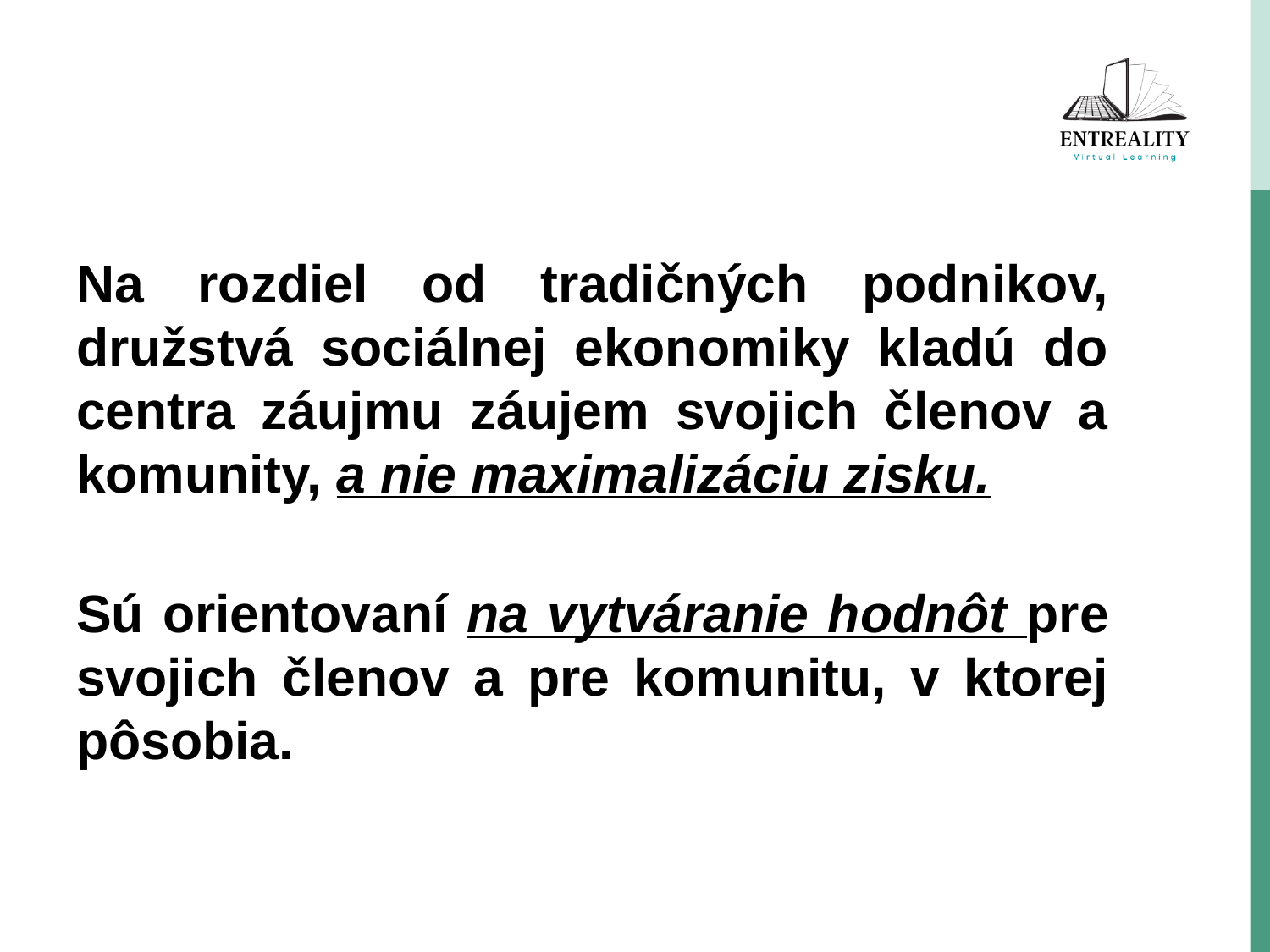

Na rozdiel od tradičných podnikov, družstvá sociálnej ekonomiky kladú do centra záujmu záujem svojich členov a komunity, a nie maximalizáciu zisku.

Sú orientovaní na vytváranie hodnôt pre svojich členov a pre komunitu, v ktorej pôsobia.